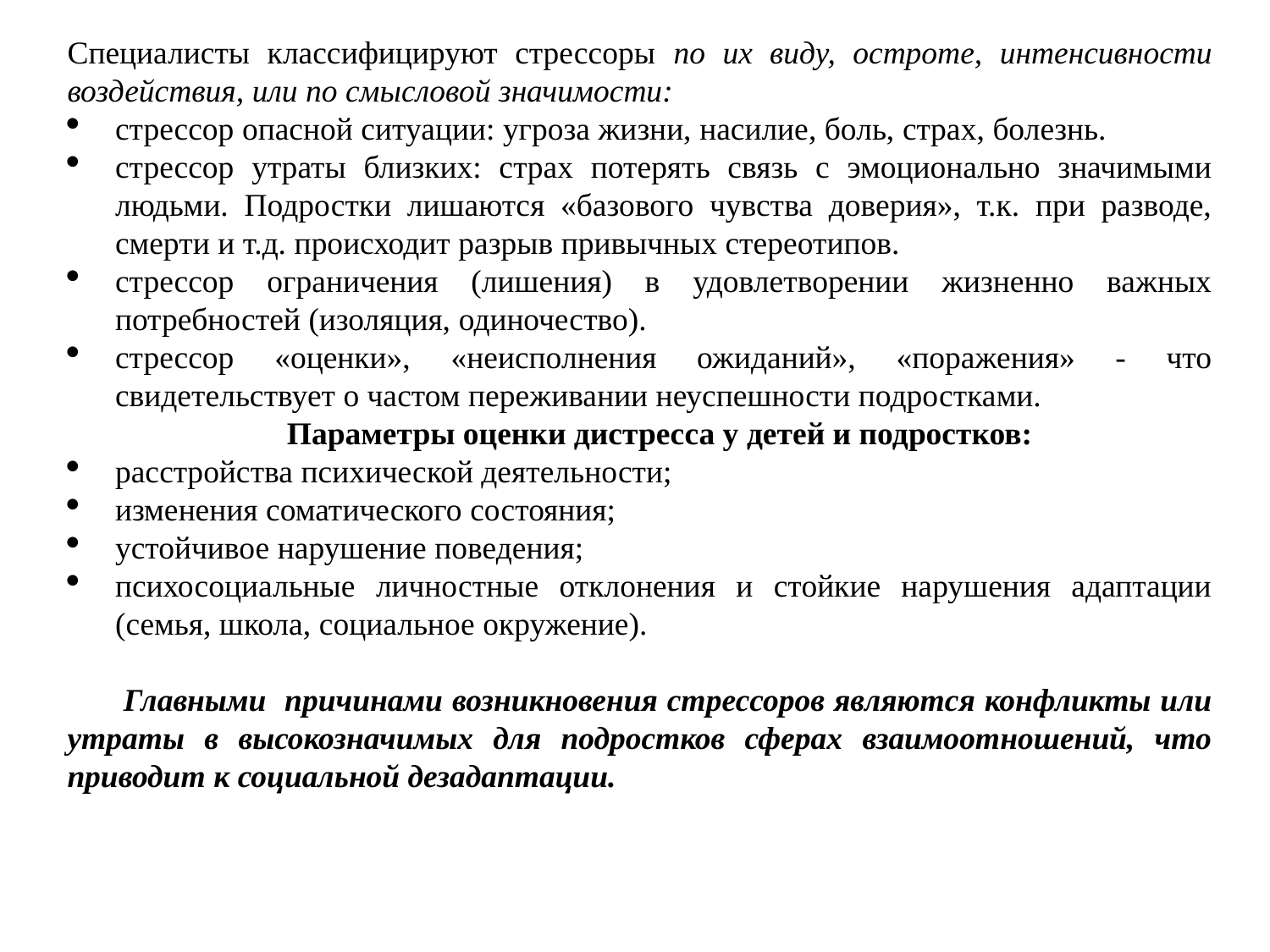

Специалисты классифицируют стрессоры по их виду, остроте, интенсивности воздействия, или по смысловой значимости:
стрессор опасной ситуации: угроза жизни, насилие, боль, страх, болезнь.
стрессор утраты близких: страх потерять связь с эмоционально значимыми людьми. Подростки лишаются «базового чувства доверия», т.к. при разводе, смерти и т.д. происходит разрыв привычных стереотипов.
стрессор ограничения (лишения) в удовлетворении жизненно важных потребностей (изоляция, одиночество).
стрессор «оценки», «неисполнения ожиданий», «поражения» - что свидетельствует о частом переживании неуспешности подростками.
 Параметры оценки дистресса у детей и подростков:
расстройства психической деятельности;
изменения соматического состояния;
устойчивое нарушение поведения;
психосоциальные личностные отклонения и стойкие нарушения адаптации (семья, школа, социальное окружение).

      Главными  причинами возникновения стрессоров являются конфликты или утраты в высокозначимых для подростков сферах взаимоотношений, что приводит к социальной дезадаптации.